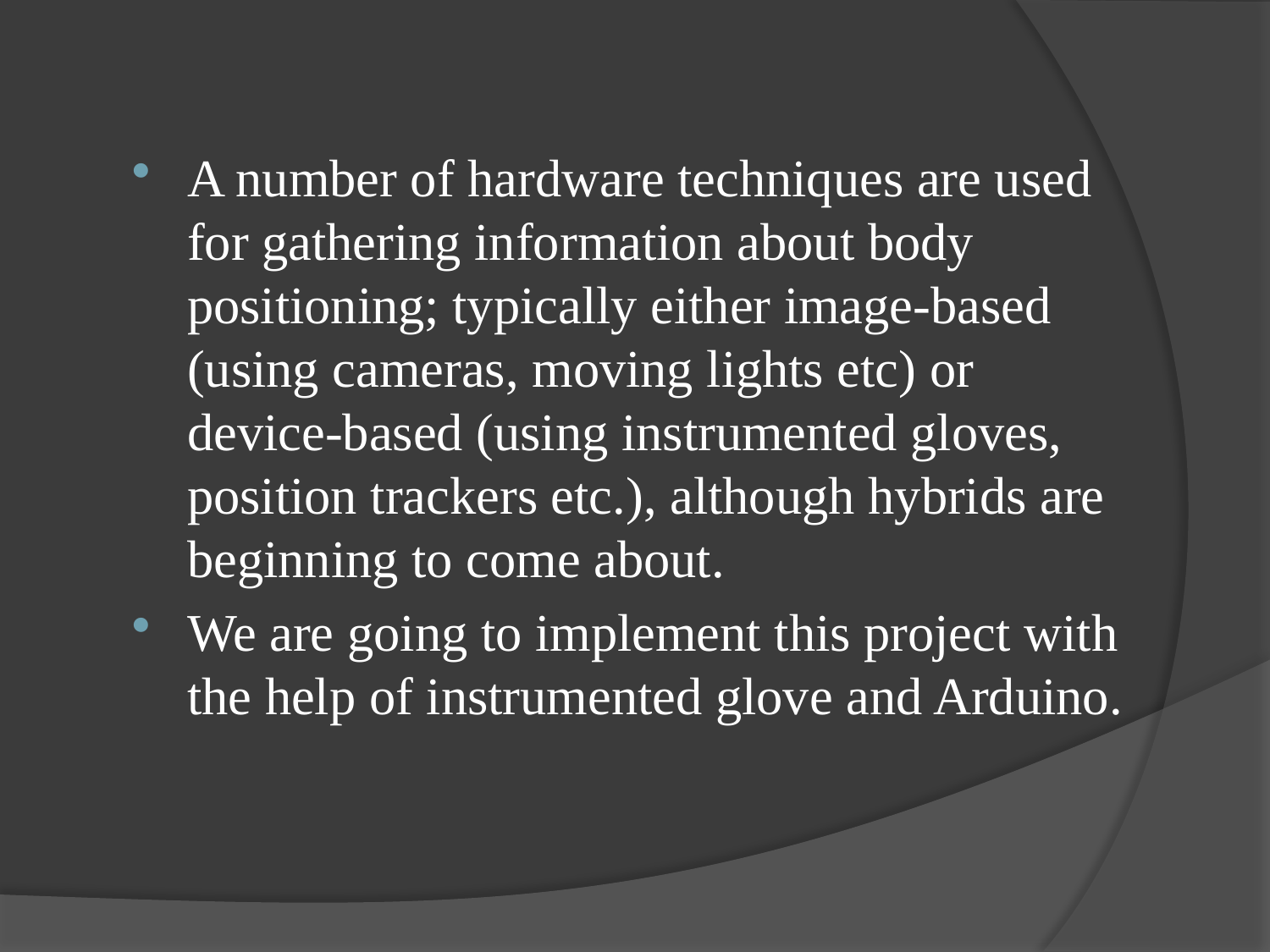

A number of hardware techniques are used for gathering information about body positioning; typically either image-based (using cameras, moving lights etc) or device-based (using instrumented gloves, position trackers etc.), although hybrids are beginning to come about.
We are going to implement this project with the help of instrumented glove and Arduino.